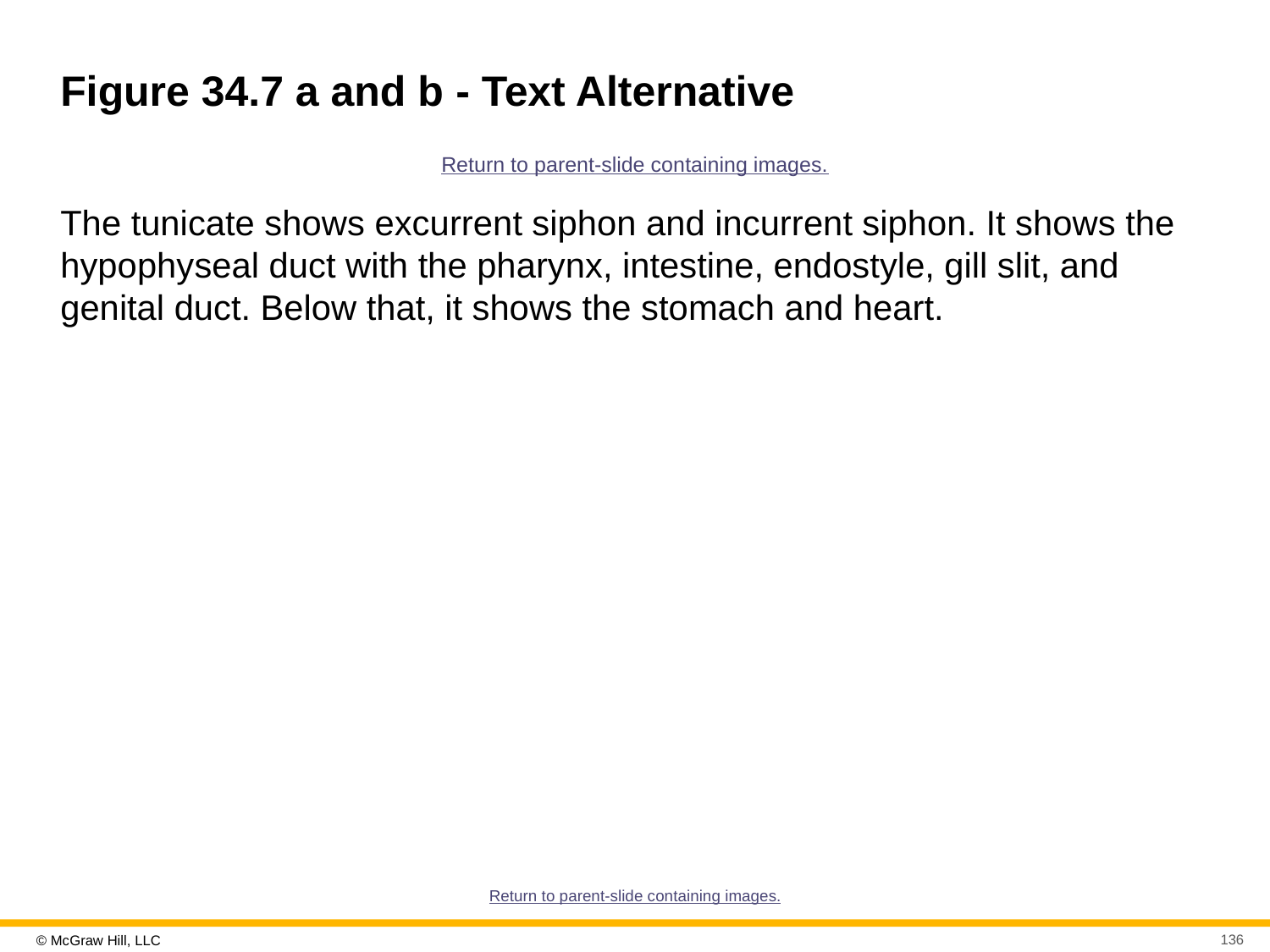

# Figure 34.7 a and b - Text Alternative
Return to parent-slide containing images.
The tunicate shows excurrent siphon and incurrent siphon. It shows the hypophyseal duct with the pharynx, intestine, endostyle, gill slit, and genital duct. Below that, it shows the stomach and heart.
Return to parent-slide containing images.
136